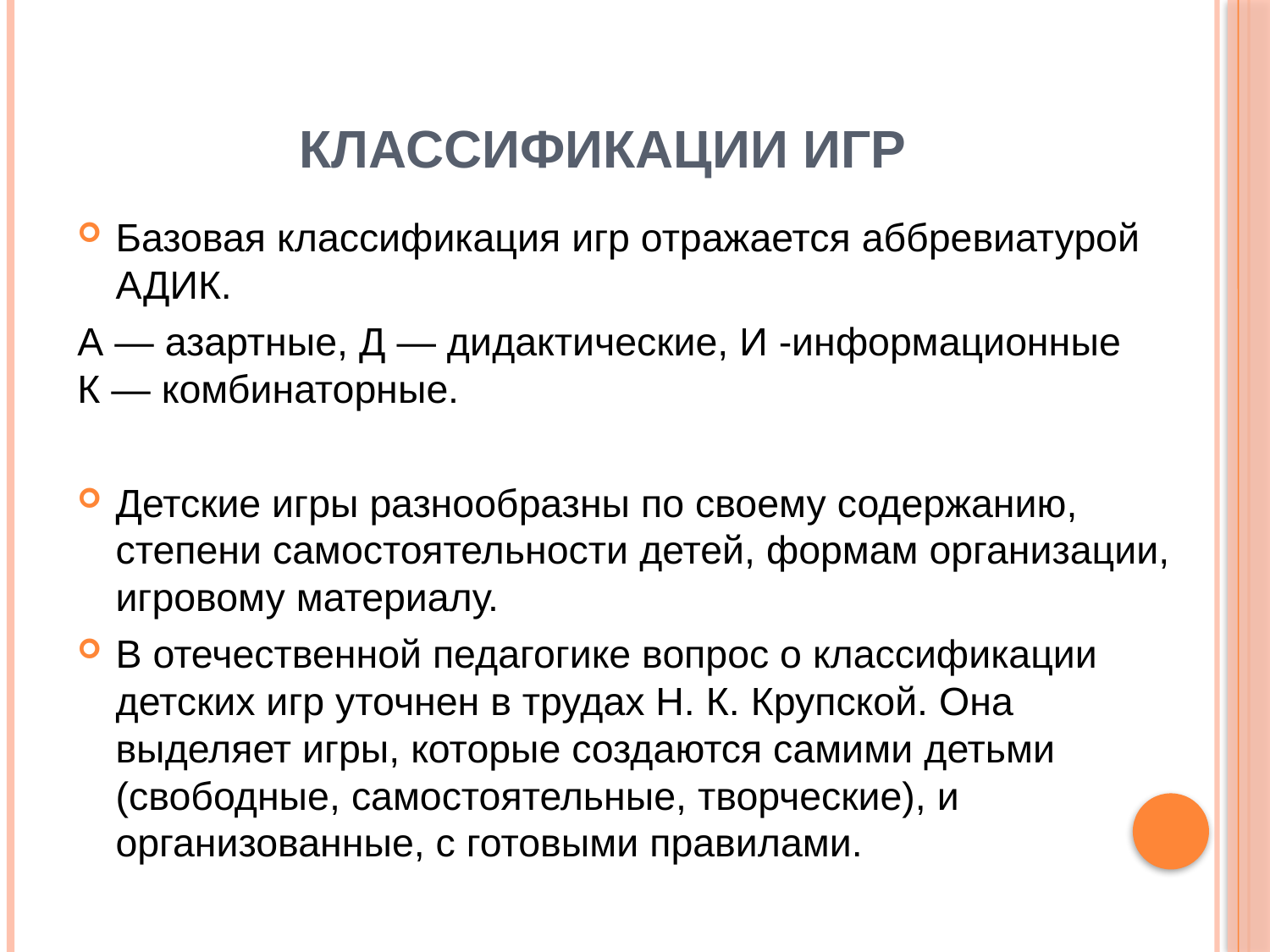

# КЛАССИФИКАЦИИ ИГР
Базовая классификация игр отражается аббревиатурой АДИК.
А — азартные, Д — дидактические, И -информационные К — комбинаторные.

Детские игры разнообразны по своему содержанию, степени самостоятельности детей, формам организации, игровому материалу.
В отечественной педагогике вопрос о классификации детских игр уточнен в трудах Н. К. Крупской. Она выделяет игры, которые создаются самими детьми (свободные, самостоятельные, творческие), и организованные, с готовыми правилами.